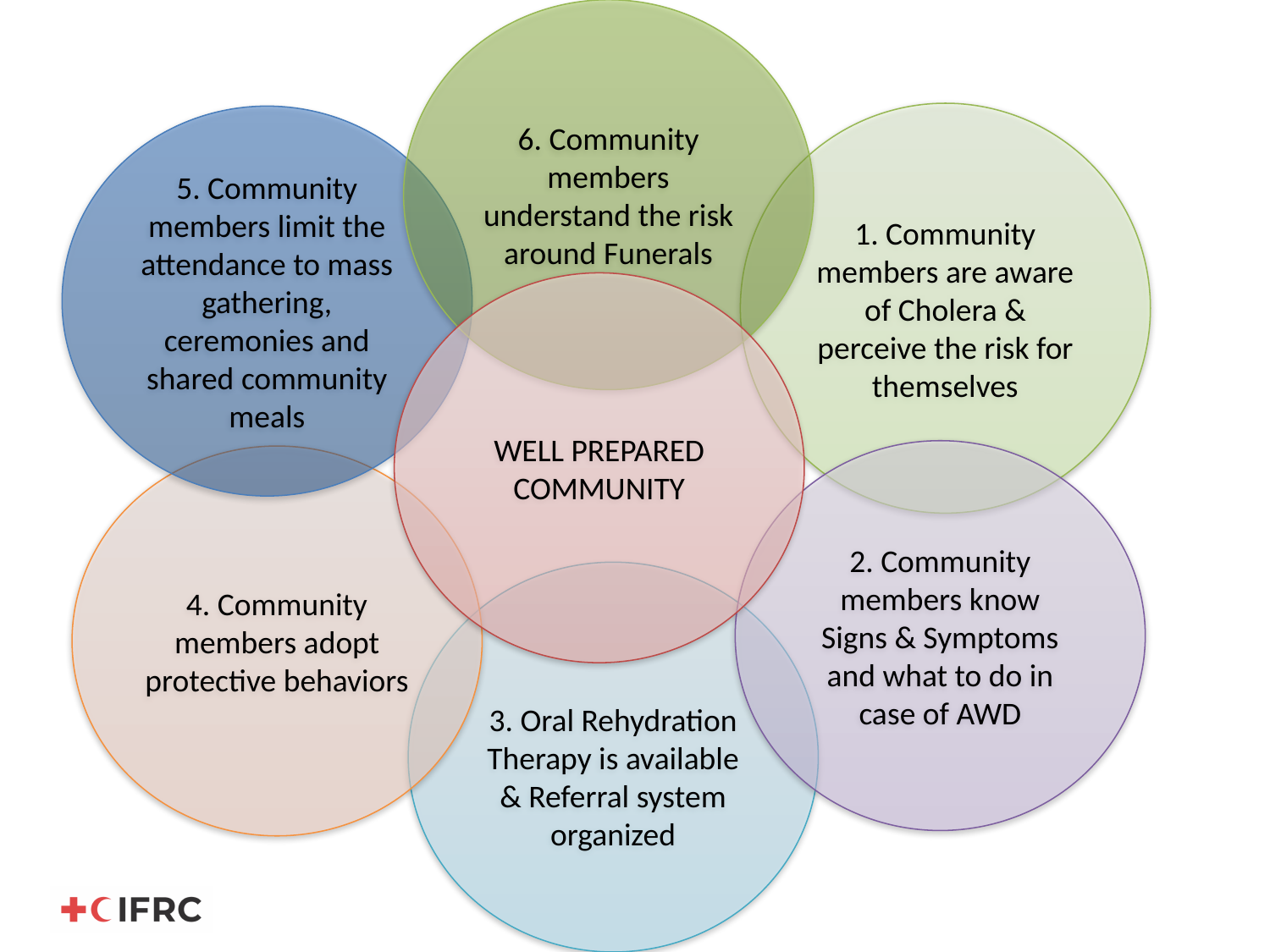

6. Community members understand the risk around Funerals
1. Community members are aware of Cholera & perceive the risk for themselves
5. Community members limit the attendance to mass gathering, ceremonies and shared community meals
WELL PREPARED COMMUNITY
2. Community members know
Signs & Symptoms
and what to do in case of AWD
4. Community members adopt protective behaviors

3. Oral Rehydration Therapy is available
& Referral system organized